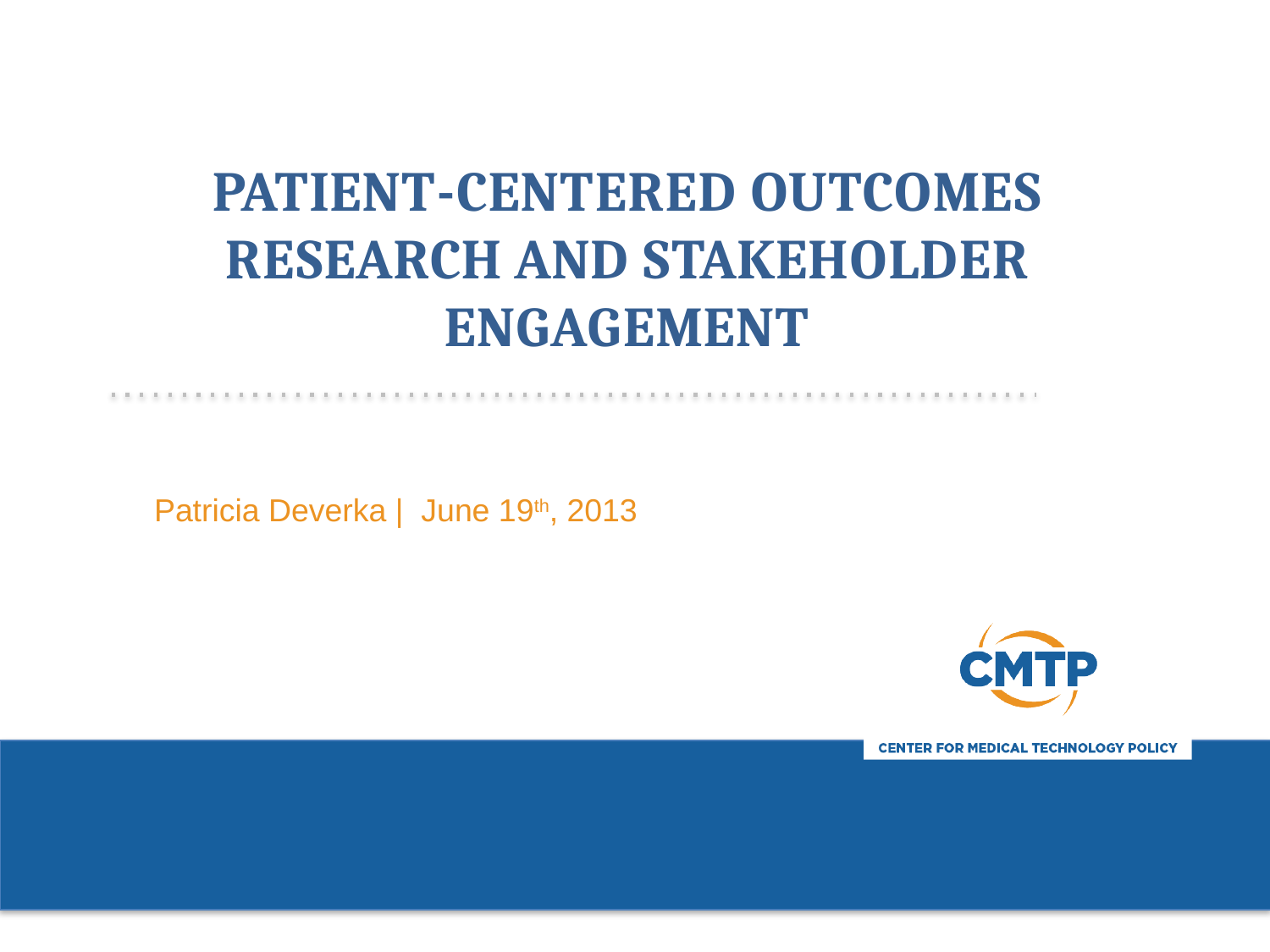

Patient-Centered Outcomes Research and Stakeholder engagement

Patricia Deverka |  June 19th, 2013